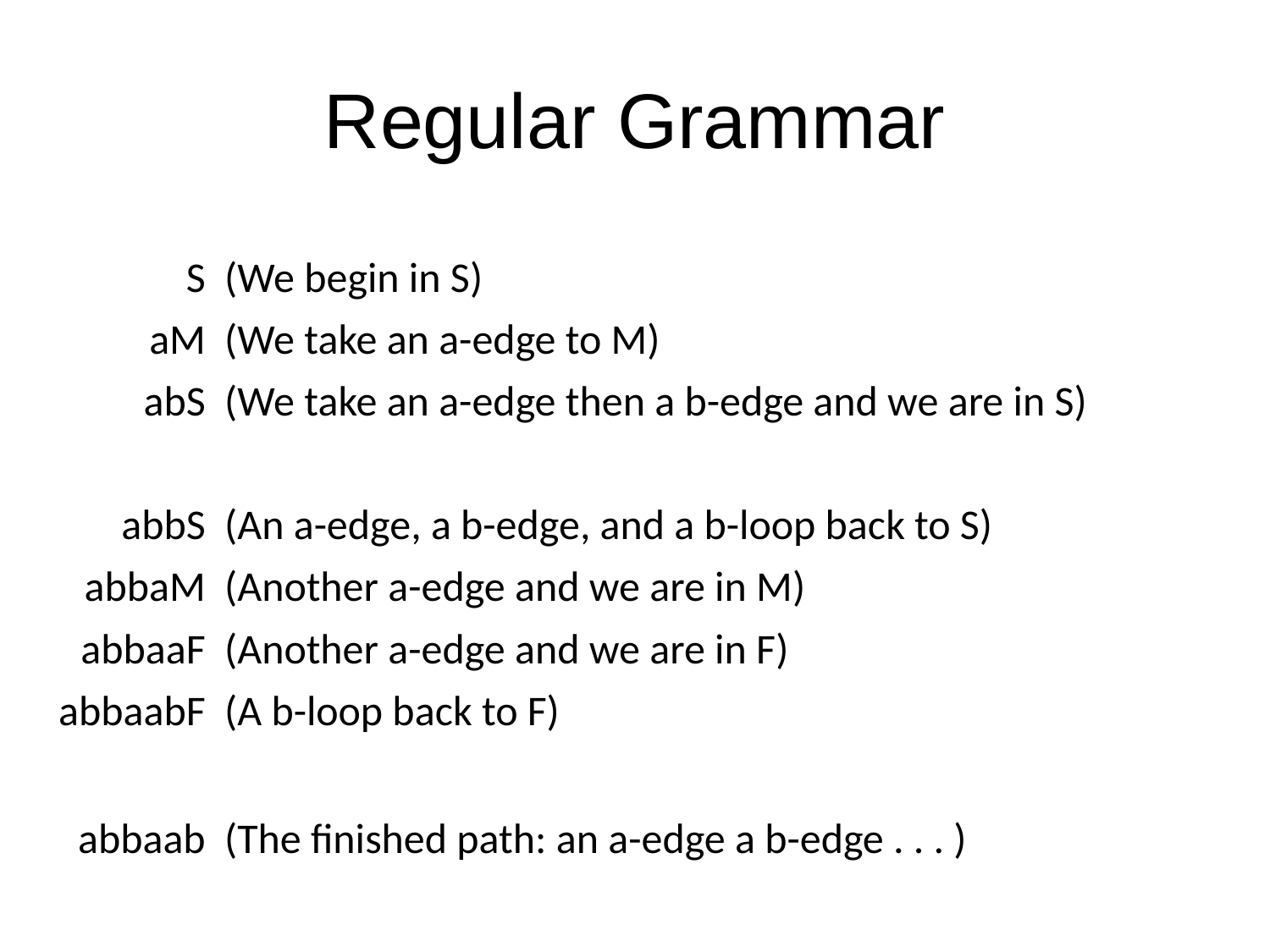

# Regular Grammar

| S | (We begin in S) |
| --- | --- |
| aM | (We take an a-edge to M) |
| abS | (We take an a-edge then a b-edge and we are in S) |
| abbS | (An a-edge, a b-edge, and a b-loop back to S) |
| abbaM | (Another a-edge and we are in M) |
| abbaaF | (Another a-edge and we are in F) |
| abbaabF | (A b-loop back to F) |
| abbaab | (The finished path: an a-edge a b-edge . . . ) |